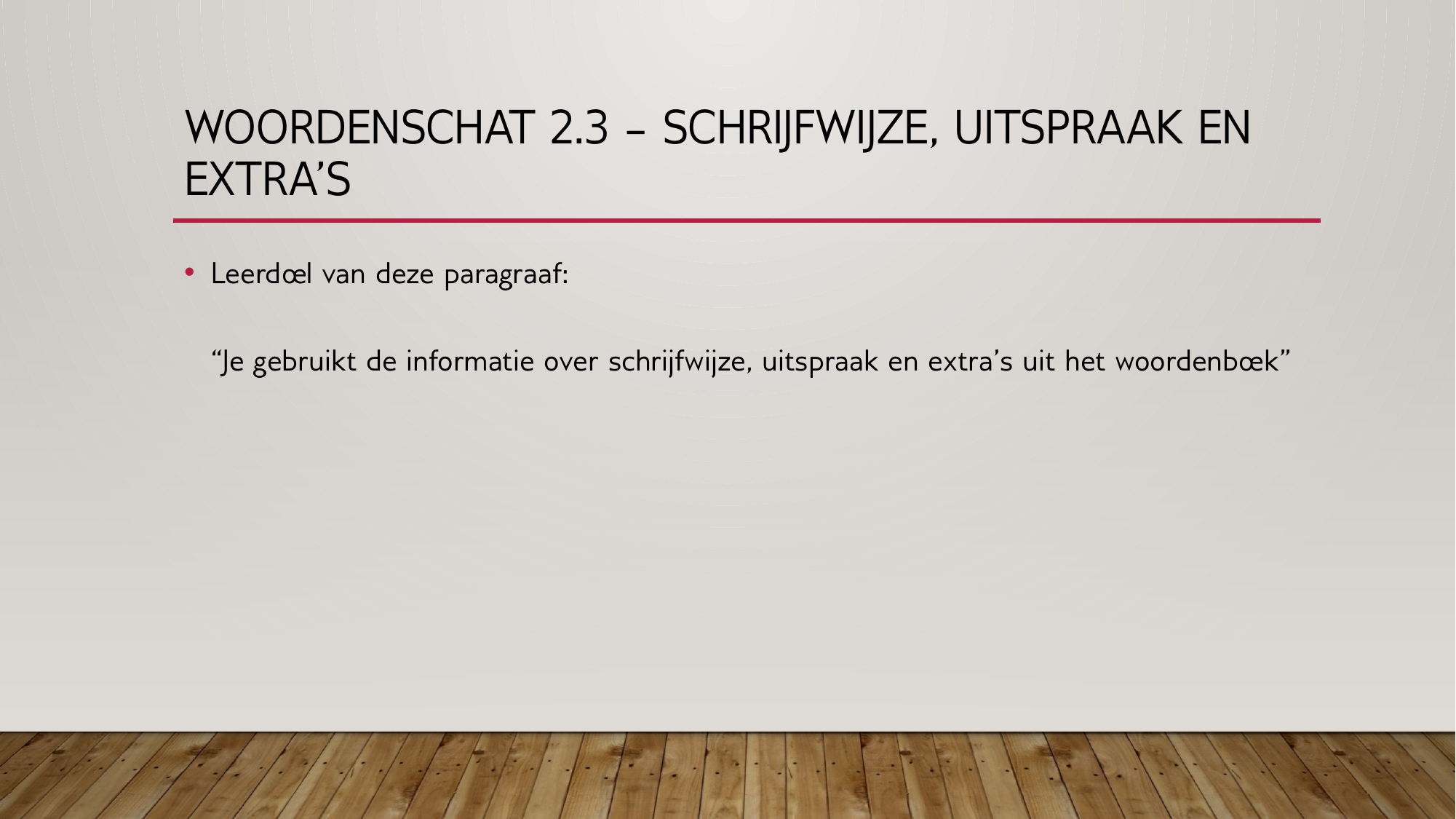

# Woordenschat 2.3 – schrijfwijze, uitspraak en extra’s
Leerdoel van deze paragraaf:
“Je gebruikt de informatie over schrijfwijze, uitspraak en extra’s uit het woordenboek”